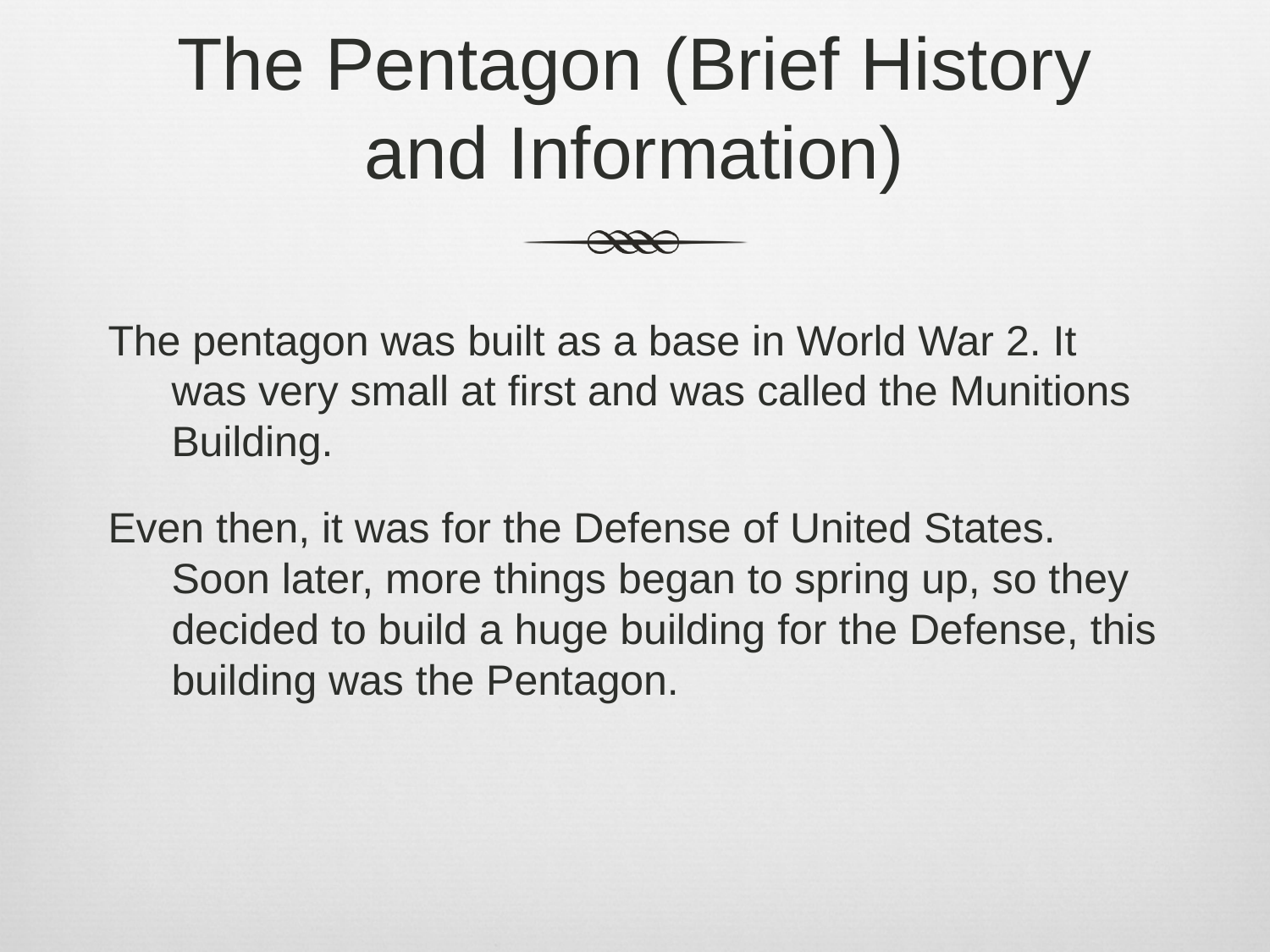

# The Pentagon (Brief History and Information)
The pentagon was built as a base in World War 2. It was very small at first and was called the Munitions Building.
Even then, it was for the Defense of United States. Soon later, more things began to spring up, so they decided to build a huge building for the Defense, this building was the Pentagon.